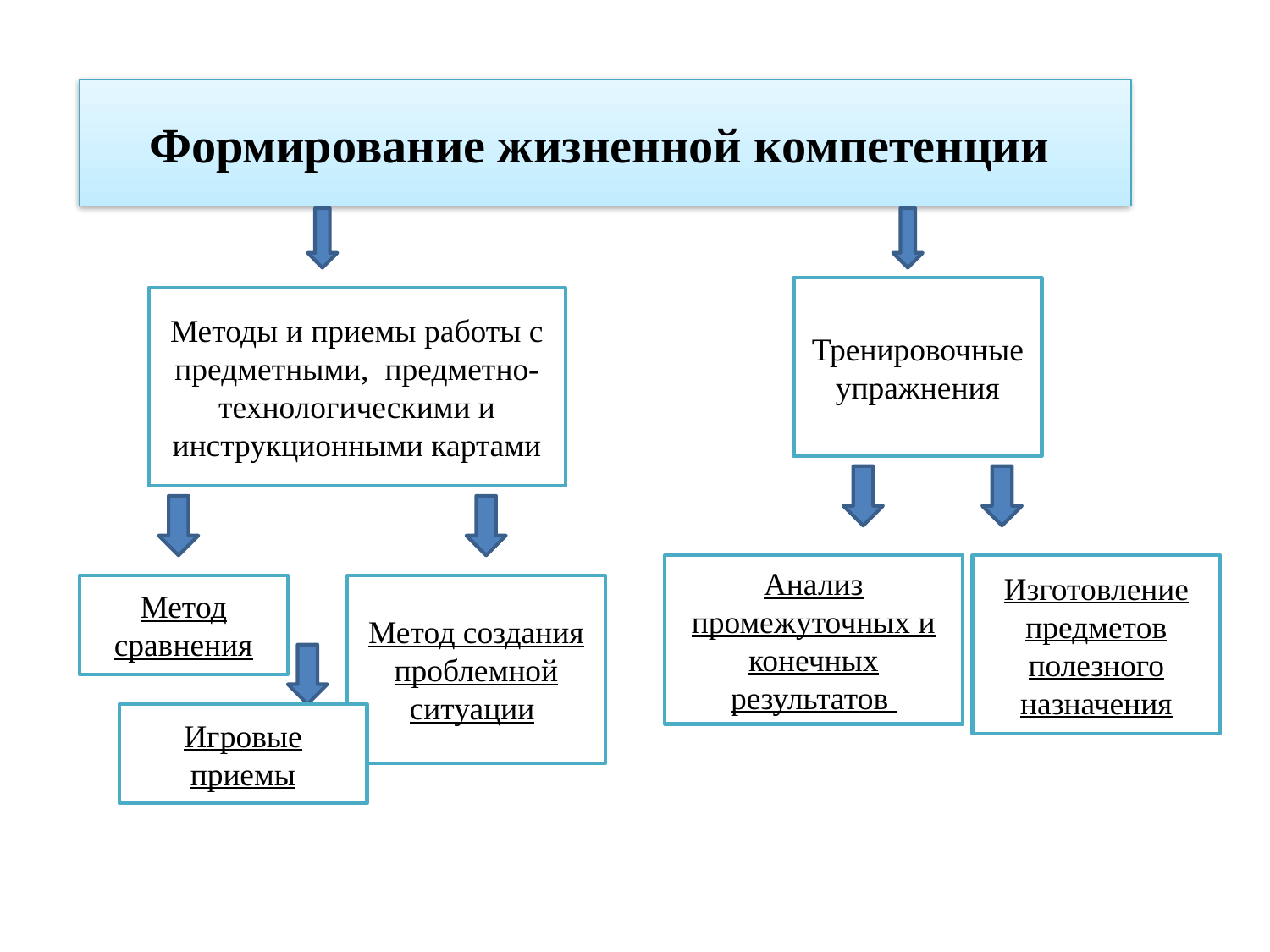

Формирование жизненной компетенции

Тренировочные упражнения
Методы и приемы работы с предметными,  предметно-технологическими и инструкционными картами

Анализ промежуточных и конечных результатов
Изготовление предметов полезного назначения
Метод сравнения
Метод создания проблемной ситуации

Игровые приемы